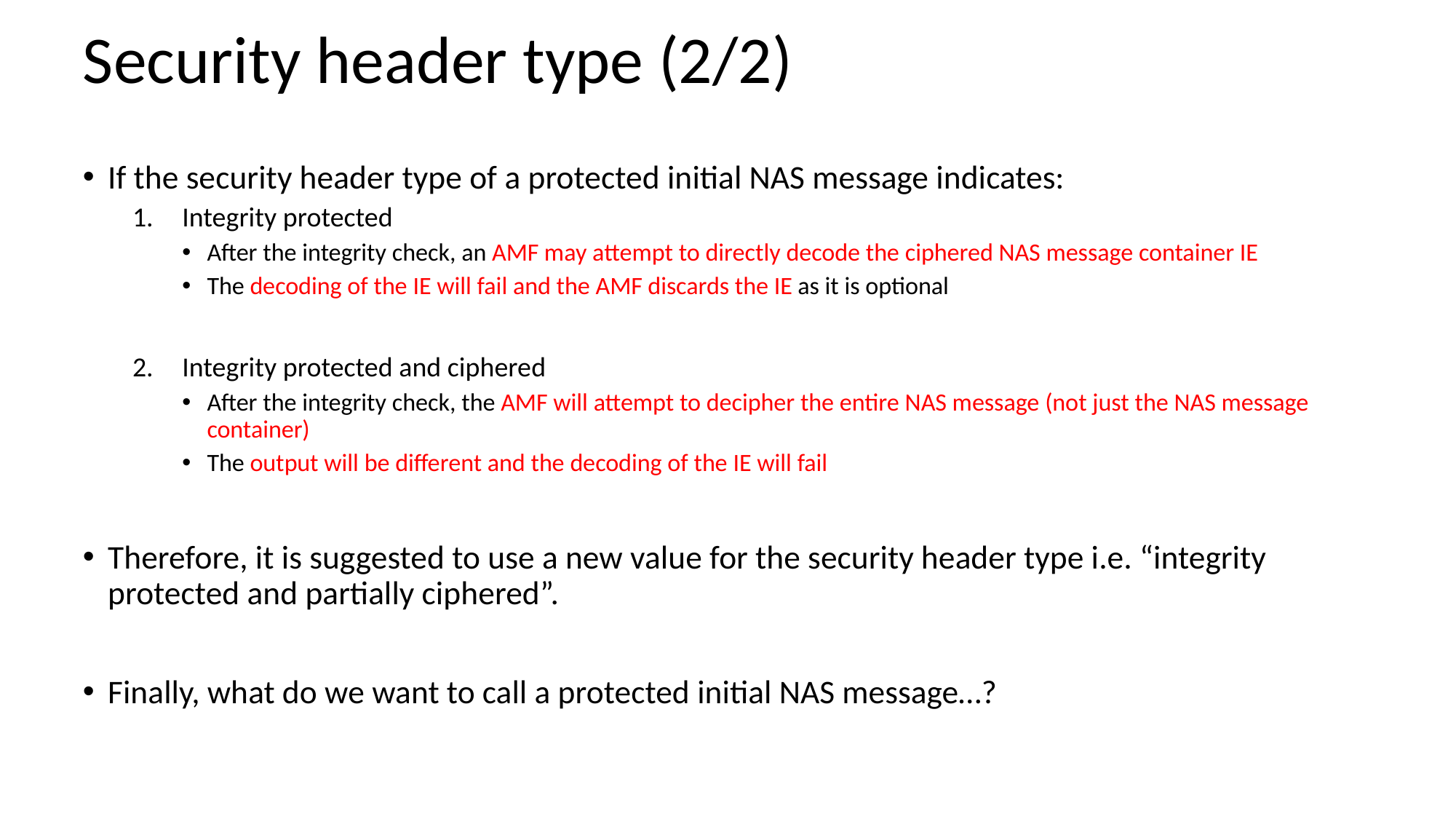

# Security header type (2/2)
If the security header type of a protected initial NAS message indicates:
Integrity protected
After the integrity check, an AMF may attempt to directly decode the ciphered NAS message container IE
The decoding of the IE will fail and the AMF discards the IE as it is optional

Integrity protected and ciphered
After the integrity check, the AMF will attempt to decipher the entire NAS message (not just the NAS message container)
The output will be different and the decoding of the IE will fail

Therefore, it is suggested to use a new value for the security header type i.e. “integrity protected and partially ciphered”.

Finally, what do we want to call a protected initial NAS message…?